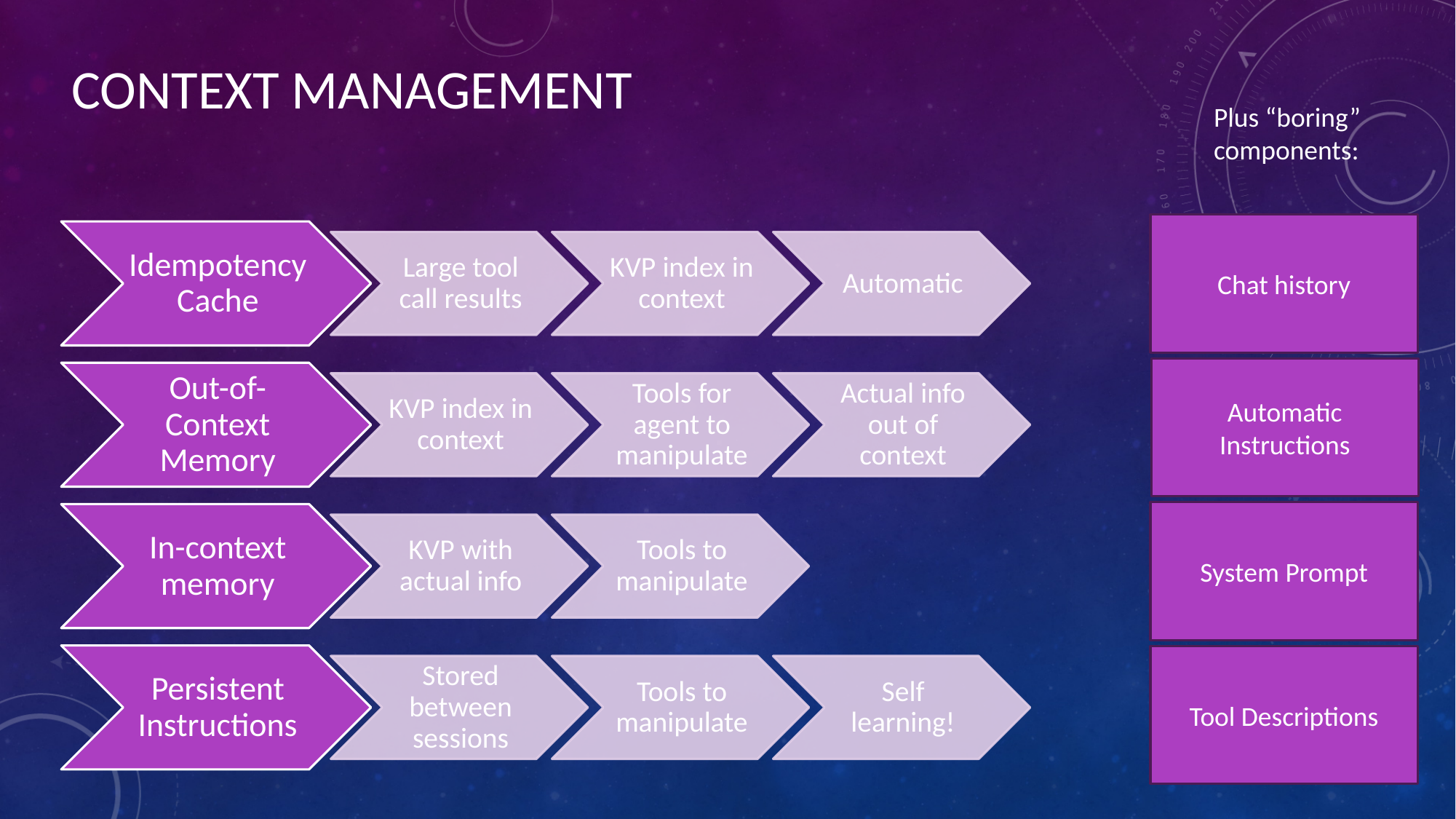

# Context management
Plus “boring” components:
Idempotency Cache
Large tool call results
KVP index in context
Automatic
Out-of-Context Memory
KVP index in context
Tools for agent to manipulate
Actual info out of context
In-context memory
KVP with actual info
Tools to manipulate
Persistent Instructions
Stored between sessions
Tools to manipulate
Self learning!
Chat history
Automatic Instructions
System Prompt
Tool Descriptions